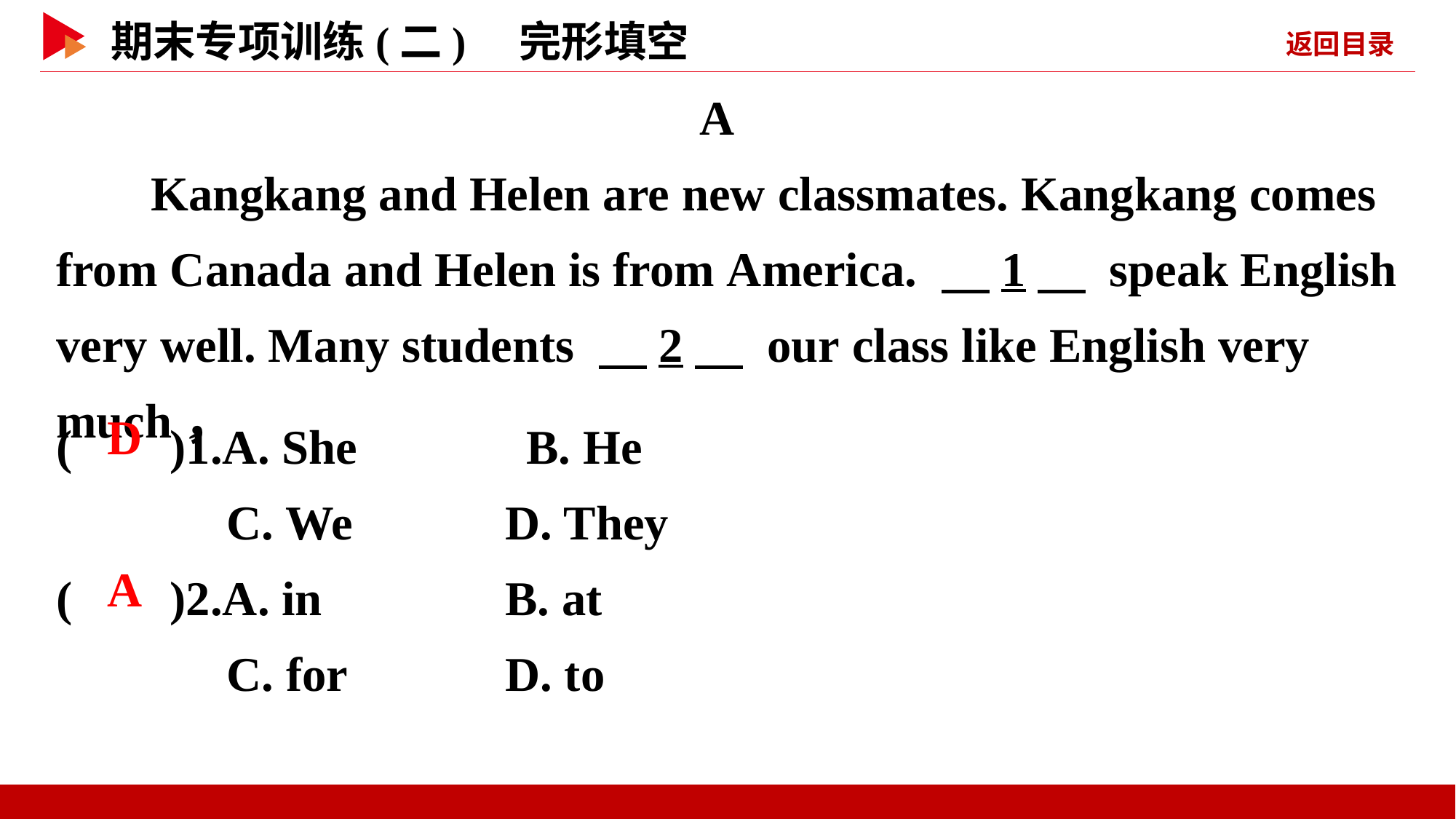

A
     Kangkang and Helen are new classmates. Kangkang comes from Canada and Helen is from America. 　1　 speak English very well. Many students 　2　 our class like English very much，
(        )1.A. She　　　B. He
              C. We	          D. They
(        )2.A. in	          B. at
              C. for	          D. to
   D
   A